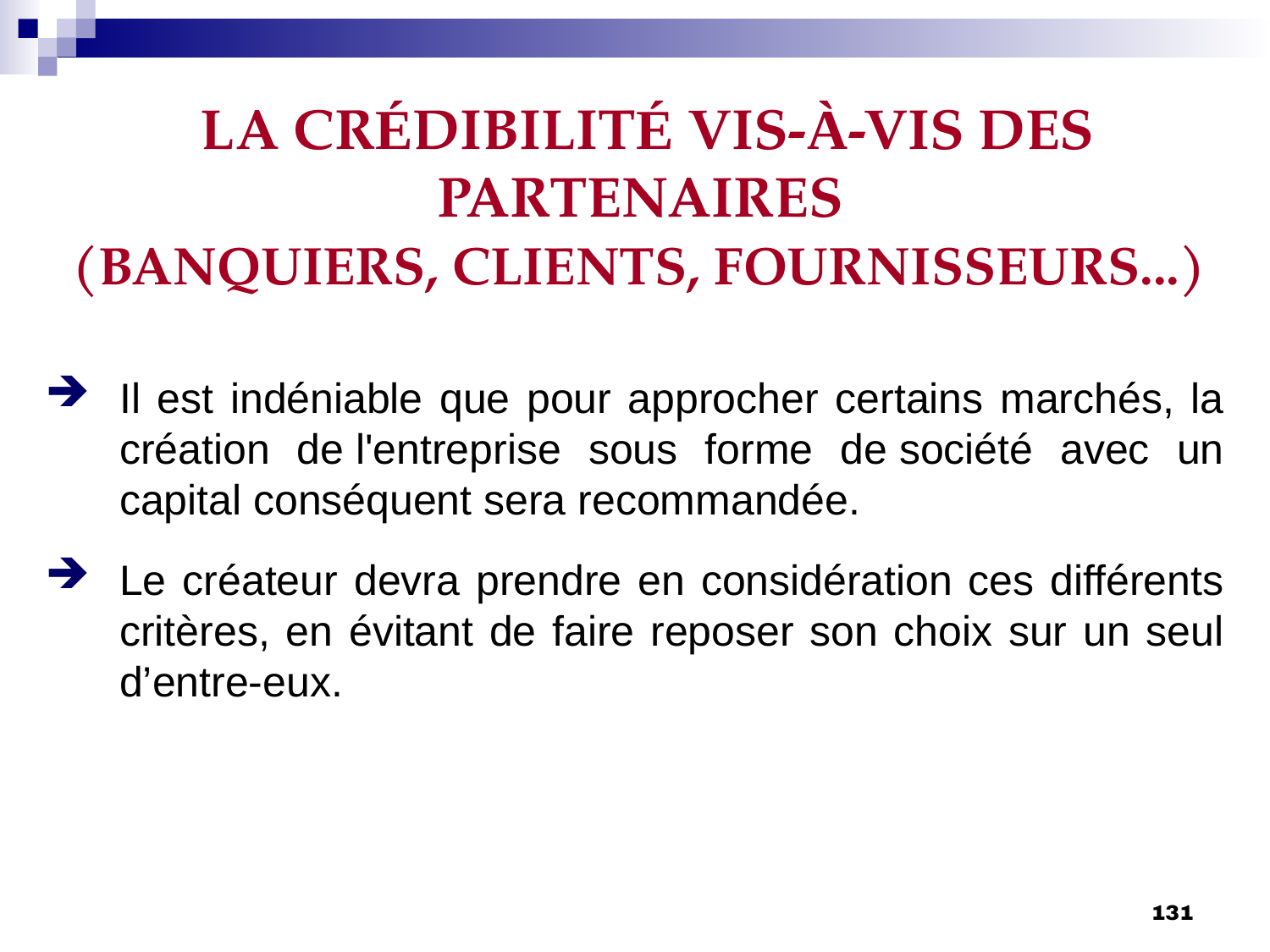

# LA CRÉDIBILITÉ VIS-À-VIS DES PARTENAIRES (BANQUIERS, CLIENTS, FOURNISSEURS...)
Il est indéniable que pour approcher certains marchés, la création de l'entreprise sous forme de société avec un capital conséquent sera recommandée.
Le créateur devra prendre en considération ces différents critères, en évitant de faire reposer son choix sur un seul d’entre-eux.
131